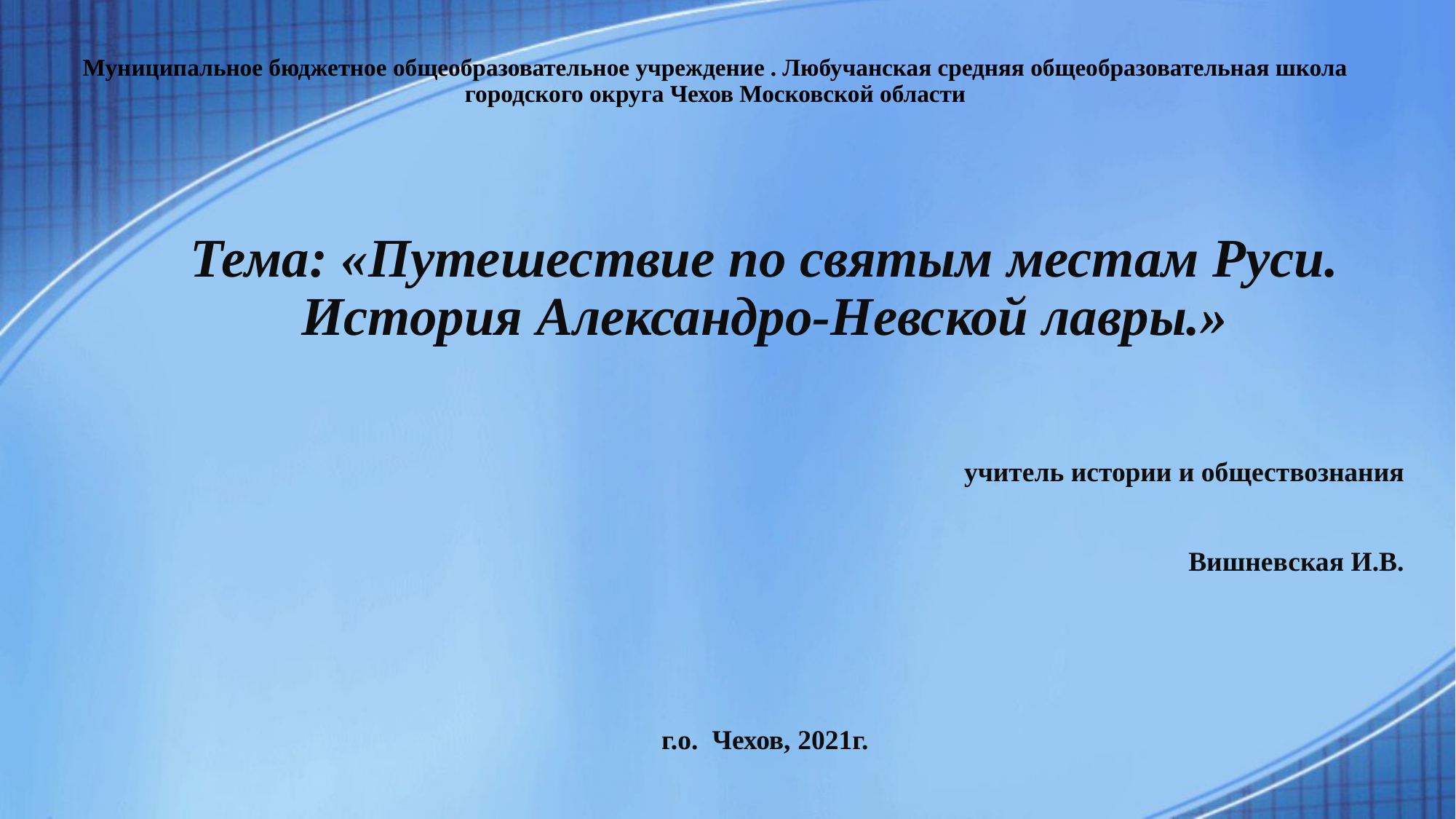

# Муниципальное бюджетное общеобразовательное учреждение . Любучанская средняя общеобразовательная школа
городского округа Чехов Московской области

Тема: «Путешествие по святым местам Руси.
История Александро-Невской лавры.»

учитель истории и обществознания

Вишневская И.В.

г.о.  Чехов, 2021г.